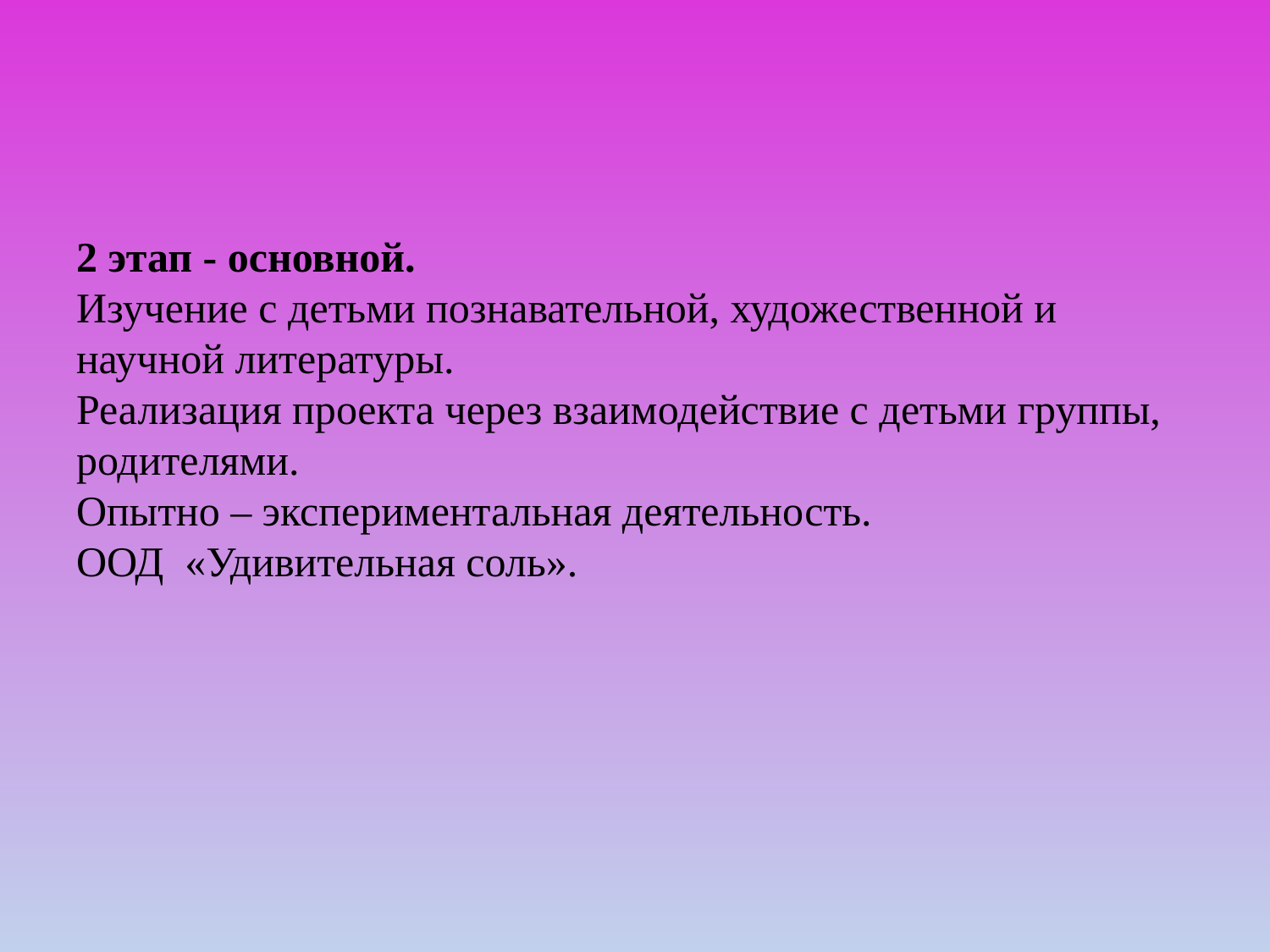

# 2 этап - основной. Изучение с детьми познавательной, художественной и научной литературы. Реализация проекта через взаимодействие с детьми группы, родителями. Опытно – экспериментальная деятельность. ООД  «Удивительная соль».